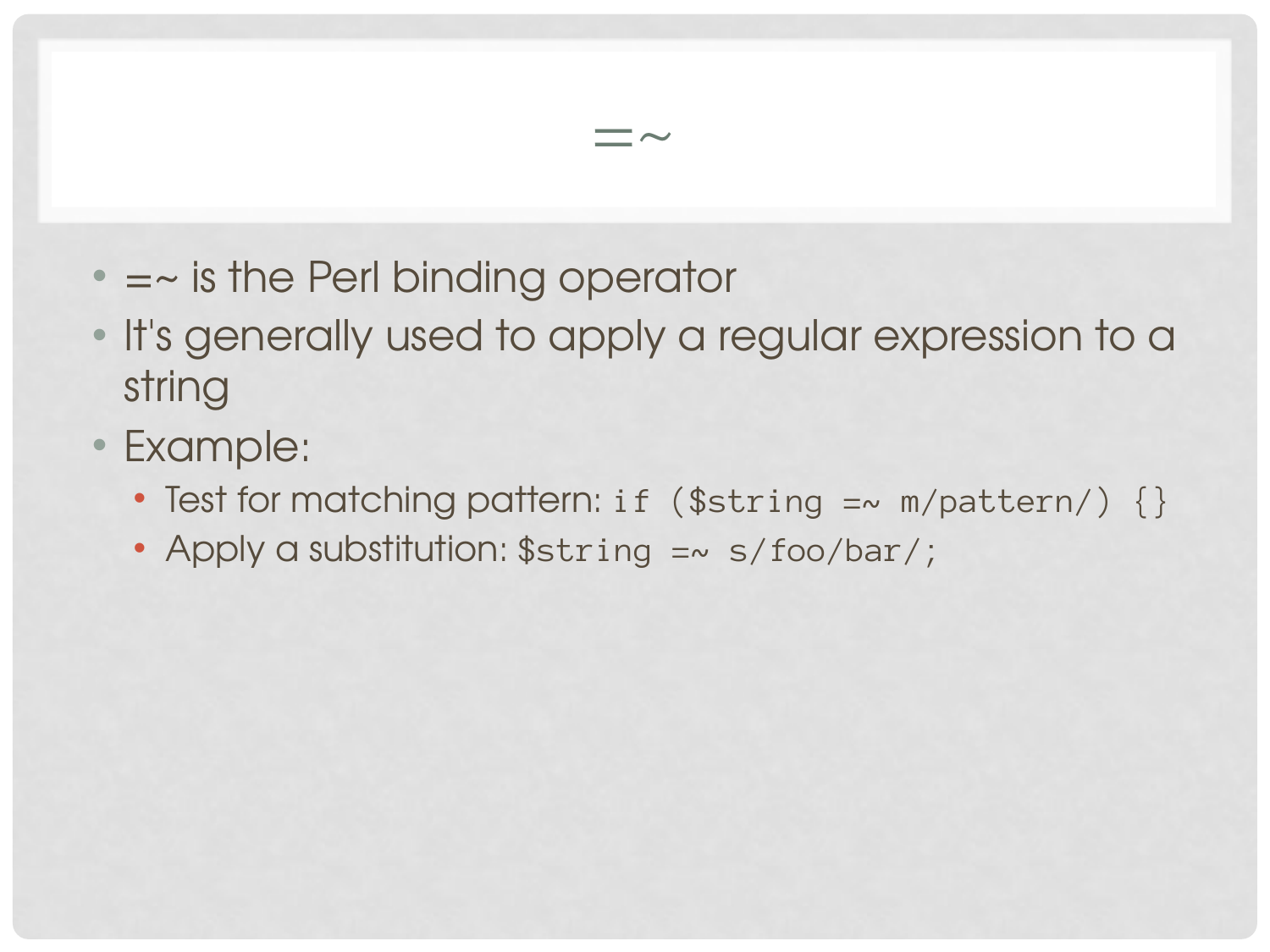

# =~
=~ is the Perl binding operator
It's generally used to apply a regular expression to a string
Example:
Test for matching pattern: if ($string =~ m/pattern/) {}
Apply a substitution: $string =~ s/foo/bar/;